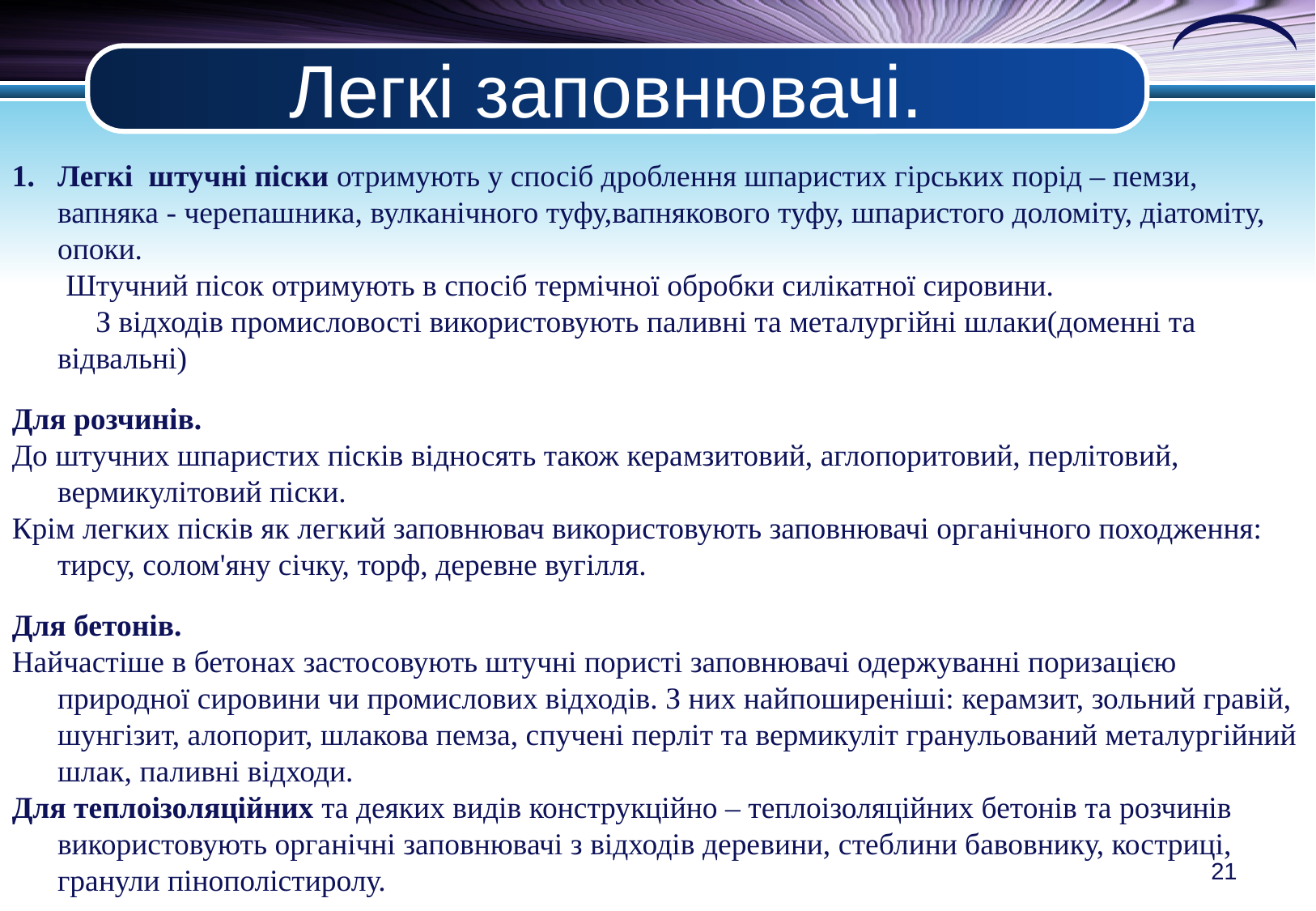

Легкі заповнювачі.
Легкі  штучні піски отримують у спосіб дроблення шпаристих гірських порід – пемзи, вапняка - черепашника, вулканічного туфу,вапнякового туфу, шпаристого доломіту, діатоміту, опоки.
       Штучний пісок отримують в спосіб термічної обробки силікатної сировини.                                      З відходів промисловості використовують паливні та металургійні шлаки(доменні та відвальні)

Для розчинів.
До штучних шпаристих пісків відносять також керамзитовий, аглопоритовий, перлітовий, вермикулітовий піски.
Крім легких пісків як легкий заповнювач використовують заповнювачі органічного походження:  тирсу, солом'яну січку, торф, деревне вугілля.

Для бетонів.
Найчастіше в бетонах застосовують штучні пористі заповнювачі одержуванні поризацією природної сировини чи промислових відходів. З них найпоширеніші: керамзит, зольний гравій, шунгізит, алопорит, шлакова пемза, спучені перліт та вермикуліт гранульований металургійний шлак, паливні відходи.
Для теплоізоляційних та деяких видів конструкційно – теплоізоляційних бетонів та розчинів використовують органічні заповнювачі з відходів деревини, стеблини бавовнику, костриці, гранули пінополістиролу.
21